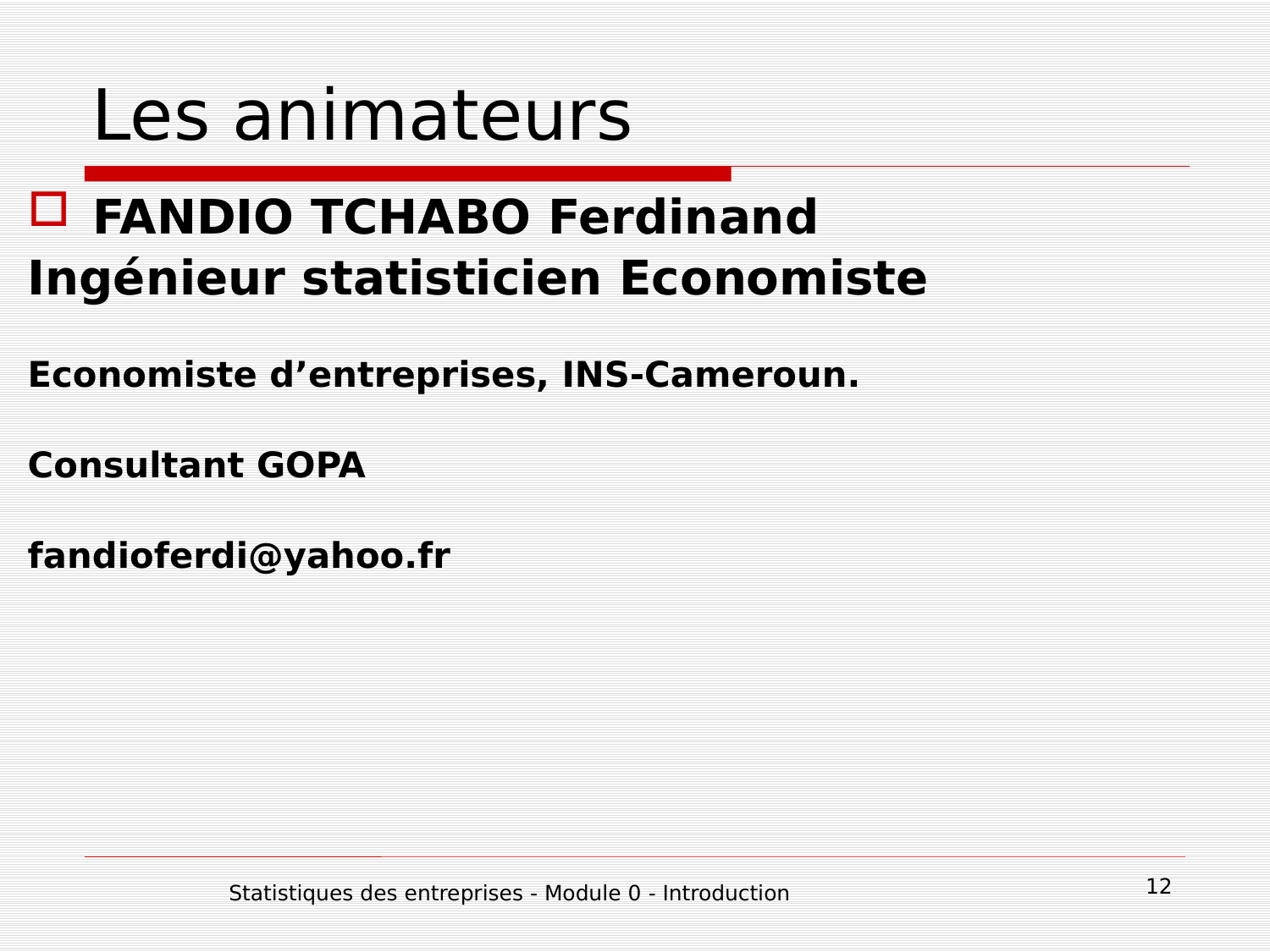

# Les animateurs
FANDIO TCHABO Ferdinand
Ingénieur statisticien Economiste

Economiste d’entreprises, INS-Cameroun.

Consultant GOPA

fandioferdi@yahoo.fr

12
Statistiques des entreprises - Module 0 - Introduction